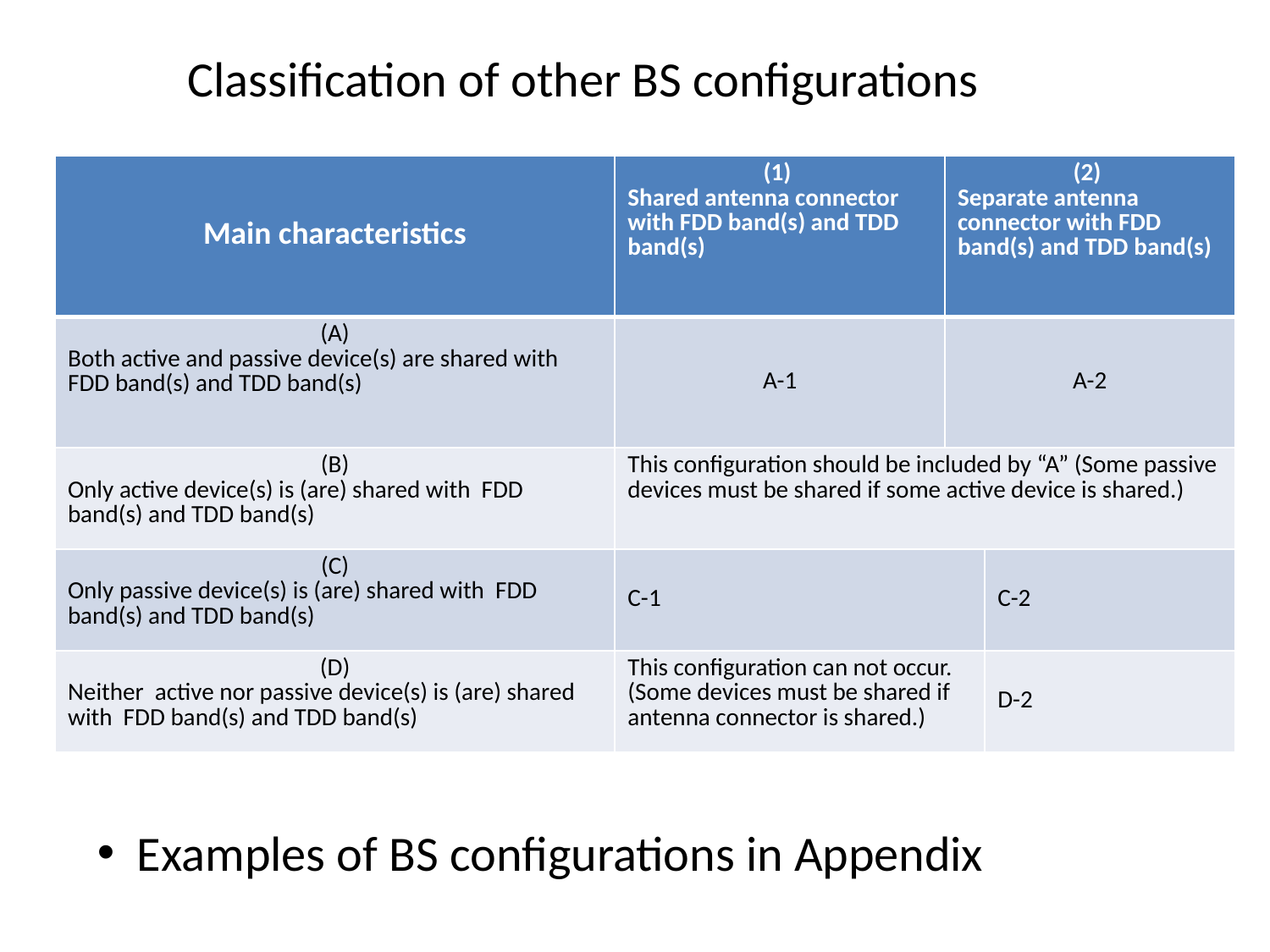

Classification of other BS configurations
| Main characteristics | (1) Shared antenna connector with FDD band(s) and TDD band(s) | (2) Separate antenna connector with FDD band(s) and TDD band(s) |  |
| --- | --- | --- | --- |
| (A) Both active and passive device(s) are shared with FDD band(s) and TDD band(s) | A-1 | A-2 |  |
| (B) Only active device(s) is (are) shared with FDD band(s) and TDD band(s) | This configuration should be included by “A” (Some passive devices must be shared if some active device is shared.) |  |  |
| (C) Only passive device(s) is (are) shared with FDD band(s) and TDD band(s) | C-1 |  | C-2 |
| (D) Neither active nor passive device(s) is (are) shared with FDD band(s) and TDD band(s) | This configuration can not occur. (Some devices must be shared if antenna connector is shared.) |  | D-2 |
Examples of BS configurations in Appendix